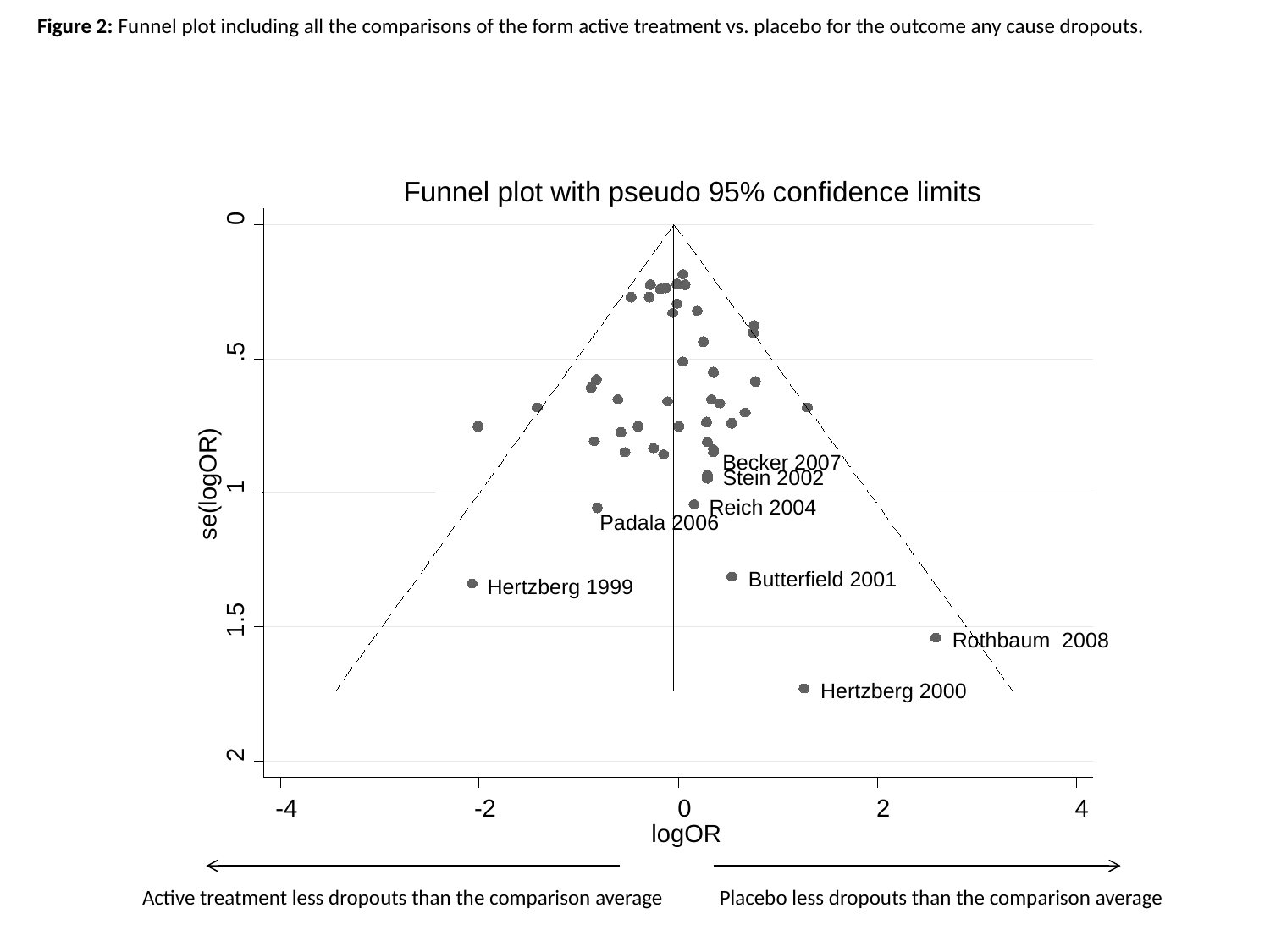

Figure 2: Funnel plot including all the comparisons of the form active treatment vs. placebo for the outcome any cause dropouts.
Funnel plot with pseudo 95% confidence limits
0

.5

Becker 2007

Stein 2002
se(logOR)
1

Reich 2004

Padala 2006

Butterfield 2001

Hertzberg 1999

1.5

Rothbaum  2008

Hertzberg 2000

2

-4
-2
0
2
4
logOR
Active treatment less dropouts than the comparison average
Placebo less dropouts than the comparison average